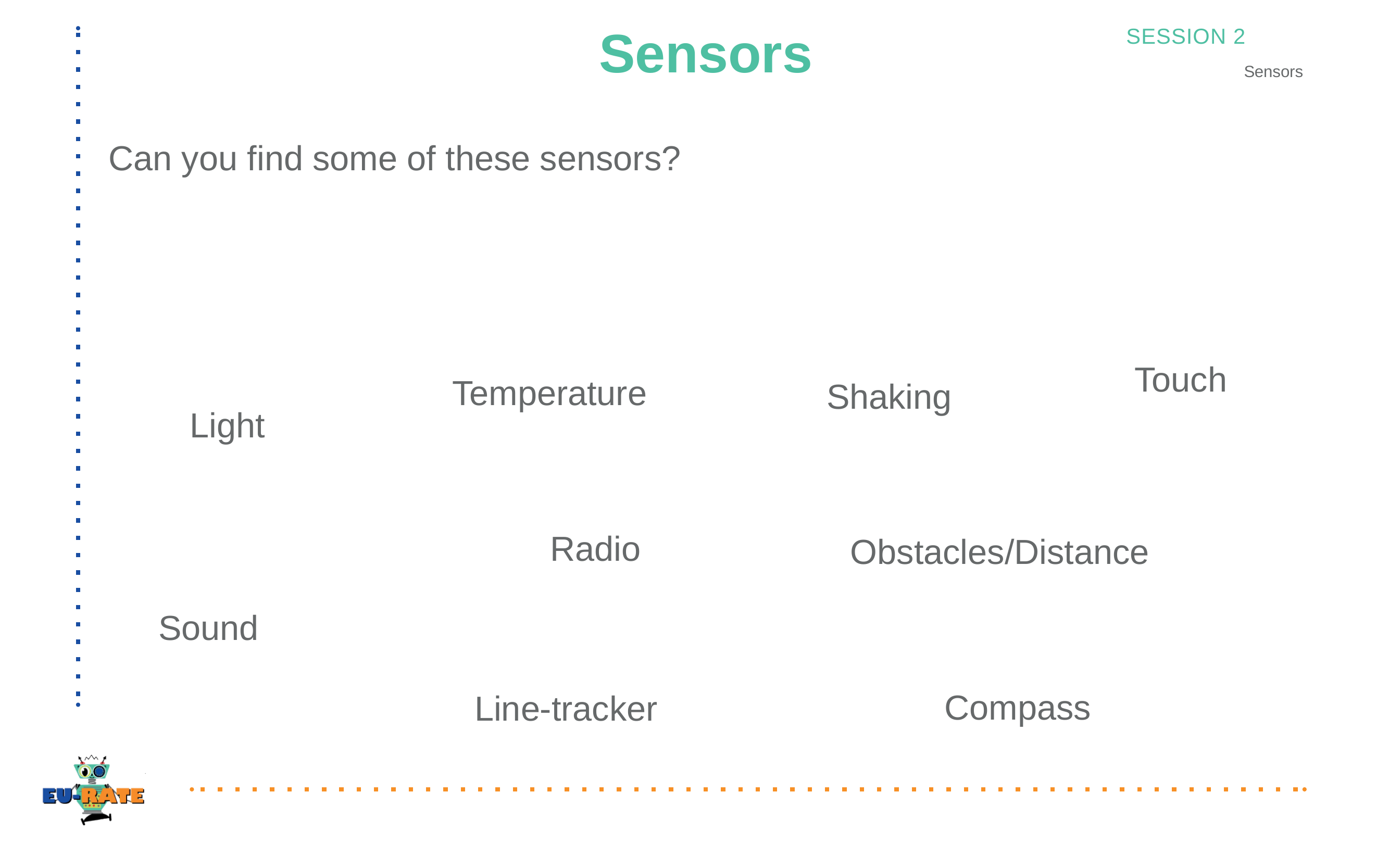

# Sensors
SESSION 2
Sensors
Can you find some of these sensors?

 Touch
Temperature
Shaking
Light
Radio
 Obstacles/Distance
 Sound
 Compass
Line-tracker